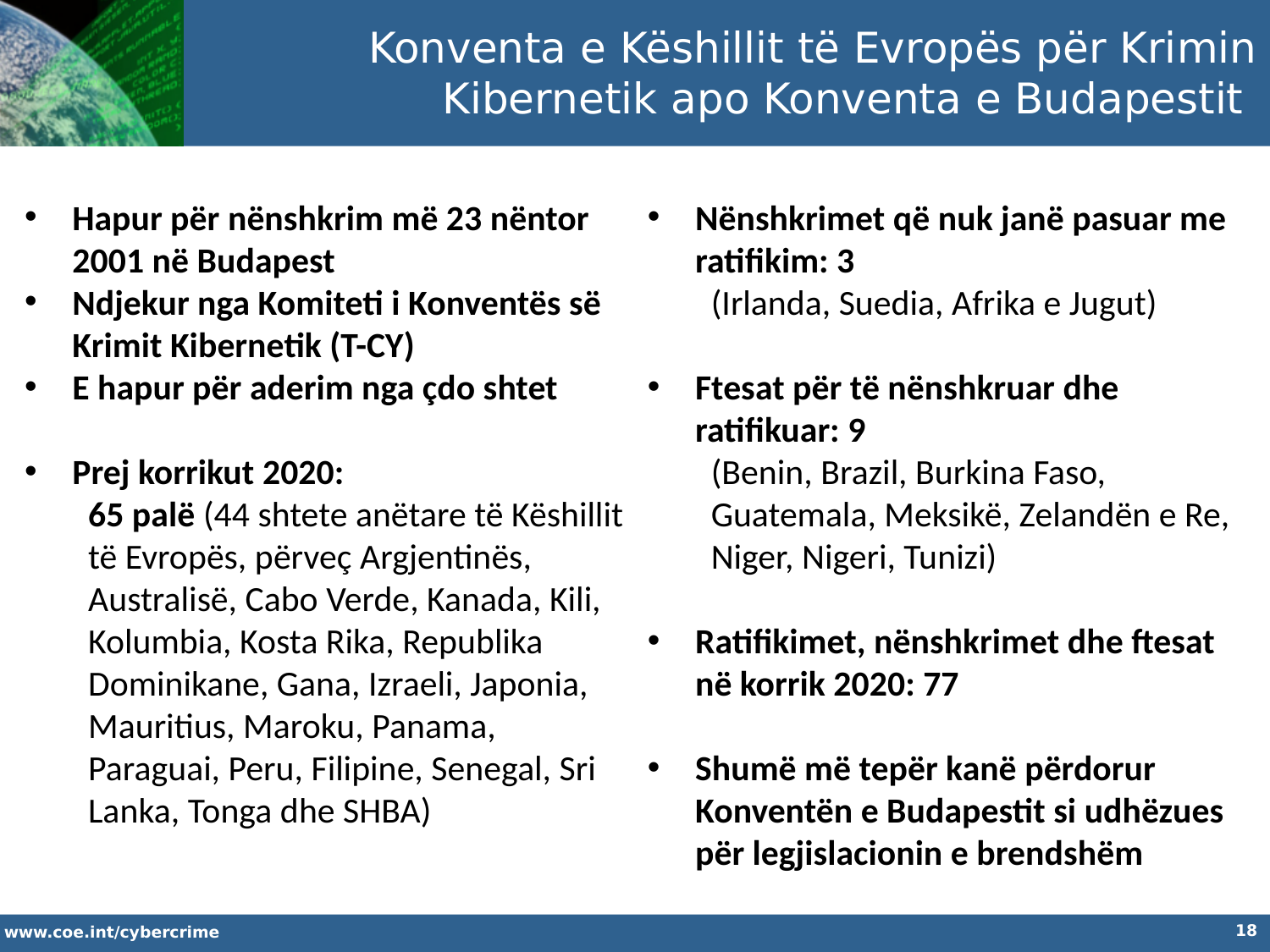

Konventa e Këshillit të Evropës për Krimin Kibernetik apo Konventa e Budapestit
Nënshkrimet që nuk janë pasuar me ratifikim: 3
(Irlanda, Suedia, Afrika e Jugut)

Ftesat për të nënshkruar dhe ratifikuar: 9
(Benin, Brazil, Burkina Faso, Guatemala, Meksikë, Zelandën e Re, Niger, Nigeri, Tunizi)

Ratifikimet, nënshkrimet dhe ftesat në korrik 2020: 77

Shumë më tepër kanë përdorur Konventën e Budapestit si udhëzues për legjislacionin e brendshëm
Hapur për nënshkrim më 23 nëntor 2001 në Budapest
Ndjekur nga Komiteti i Konventës së Krimit Kibernetik (T-CY)
E hapur për aderim nga çdo shtet

Prej korrikut 2020:
65 palë (44 shtete anëtare të Këshillit të Evropës, përveç Argjentinës, Australisë, Cabo Verde, Kanada, Kili, Kolumbia, Kosta Rika, Republika Dominikane, Gana, Izraeli, Japonia, Mauritius, Maroku, Panama, Paraguai, Peru, Filipine, Senegal, Sri Lanka, Tonga dhe SHBA)
18